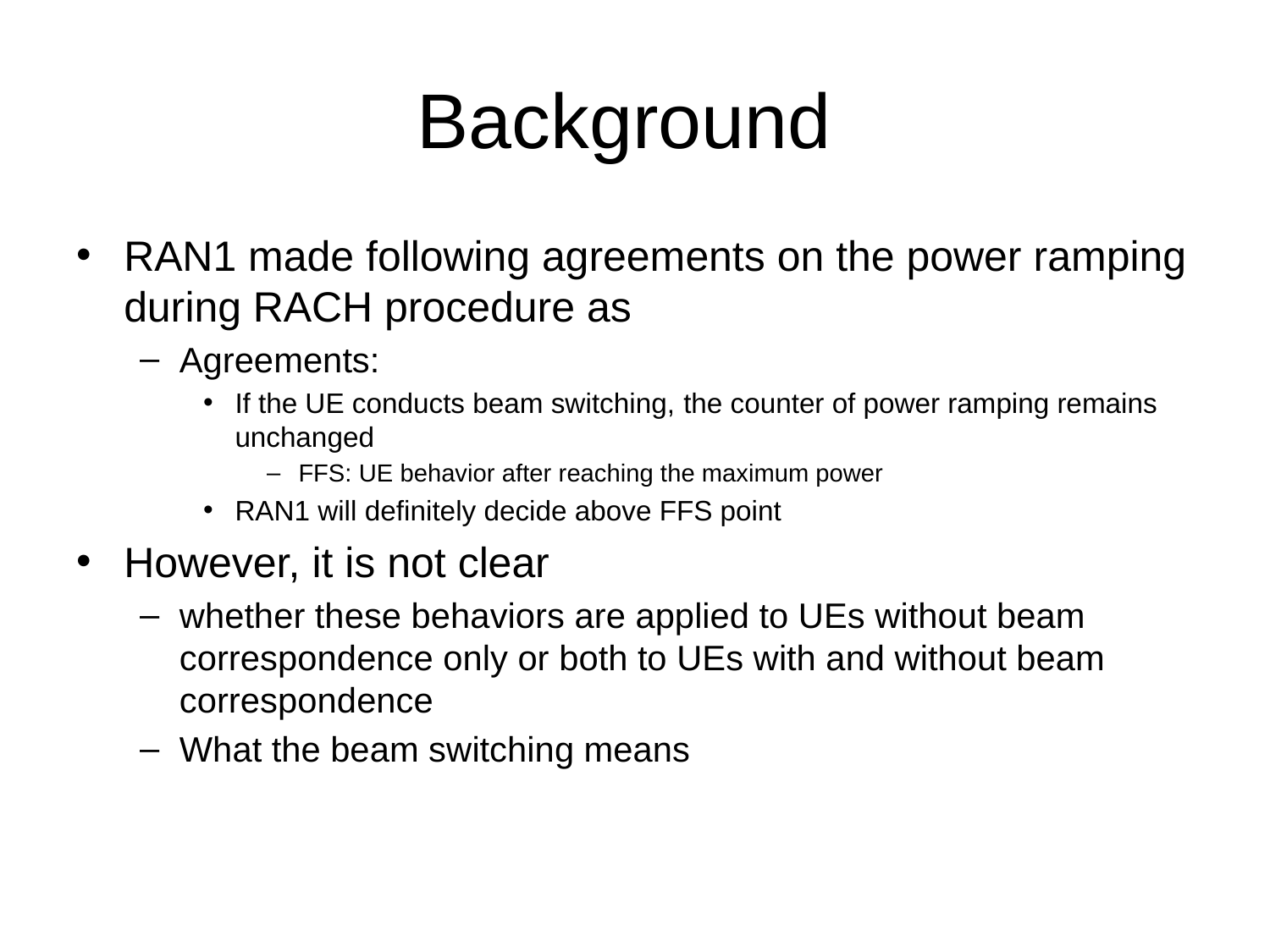

# Background
RAN1 made following agreements on the power ramping during RACH procedure as
Agreements:
If the UE conducts beam switching, the counter of power ramping remains unchanged
FFS: UE behavior after reaching the maximum power
RAN1 will definitely decide above FFS point
However, it is not clear
whether these behaviors are applied to UEs without beam correspondence only or both to UEs with and without beam correspondence
What the beam switching means